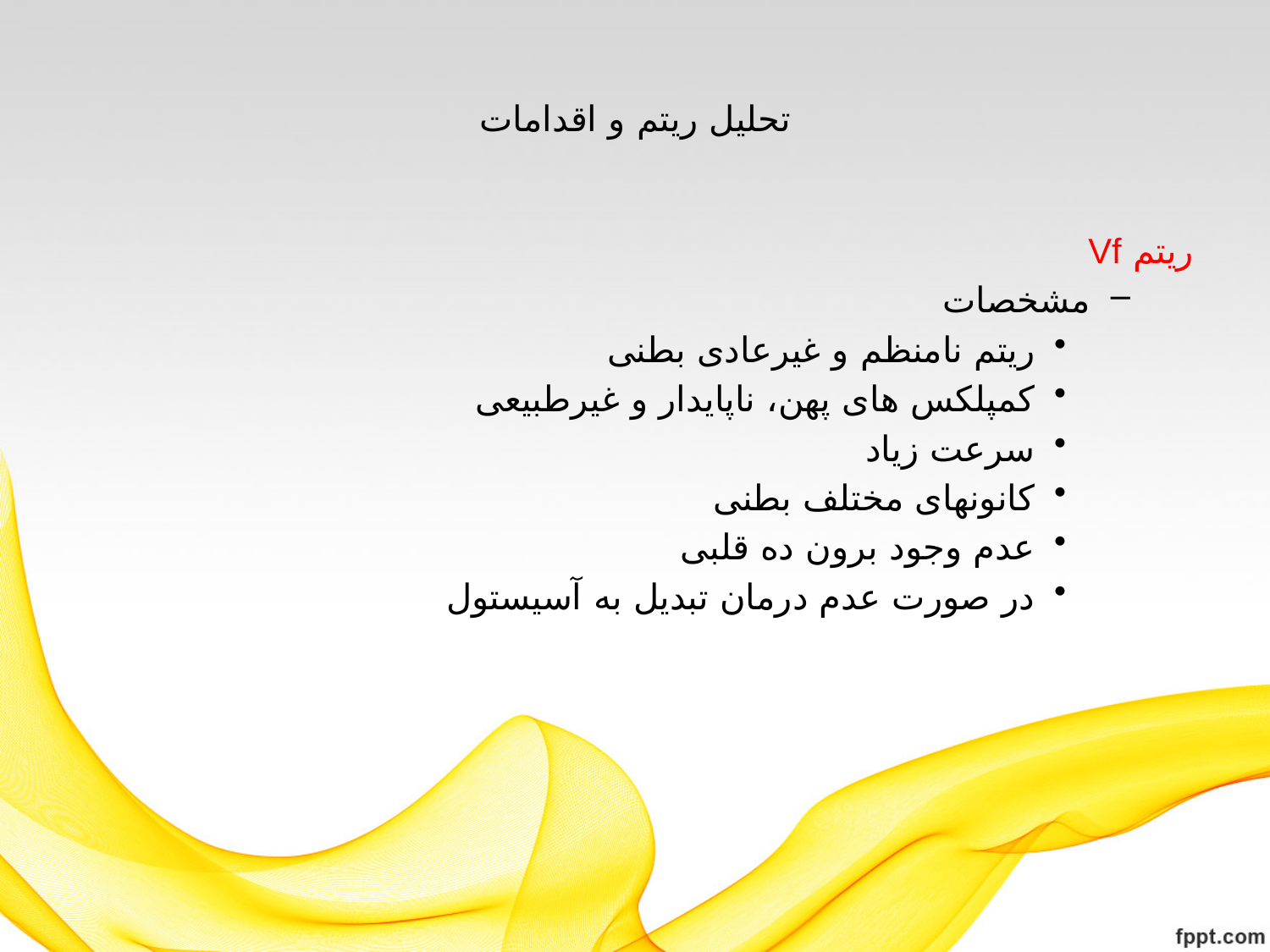

# تحلیل ریتم و اقدامات
ریتم Vf
مشخصات
ریتم نامنظم و غیرعادی بطنی
کمپلکس های پهن، ناپایدار و غیرطبیعی
سرعت زیاد
کانونهای مختلف بطنی
عدم وجود برون ده قلبی
در صورت عدم درمان تبدیل به آسیستول